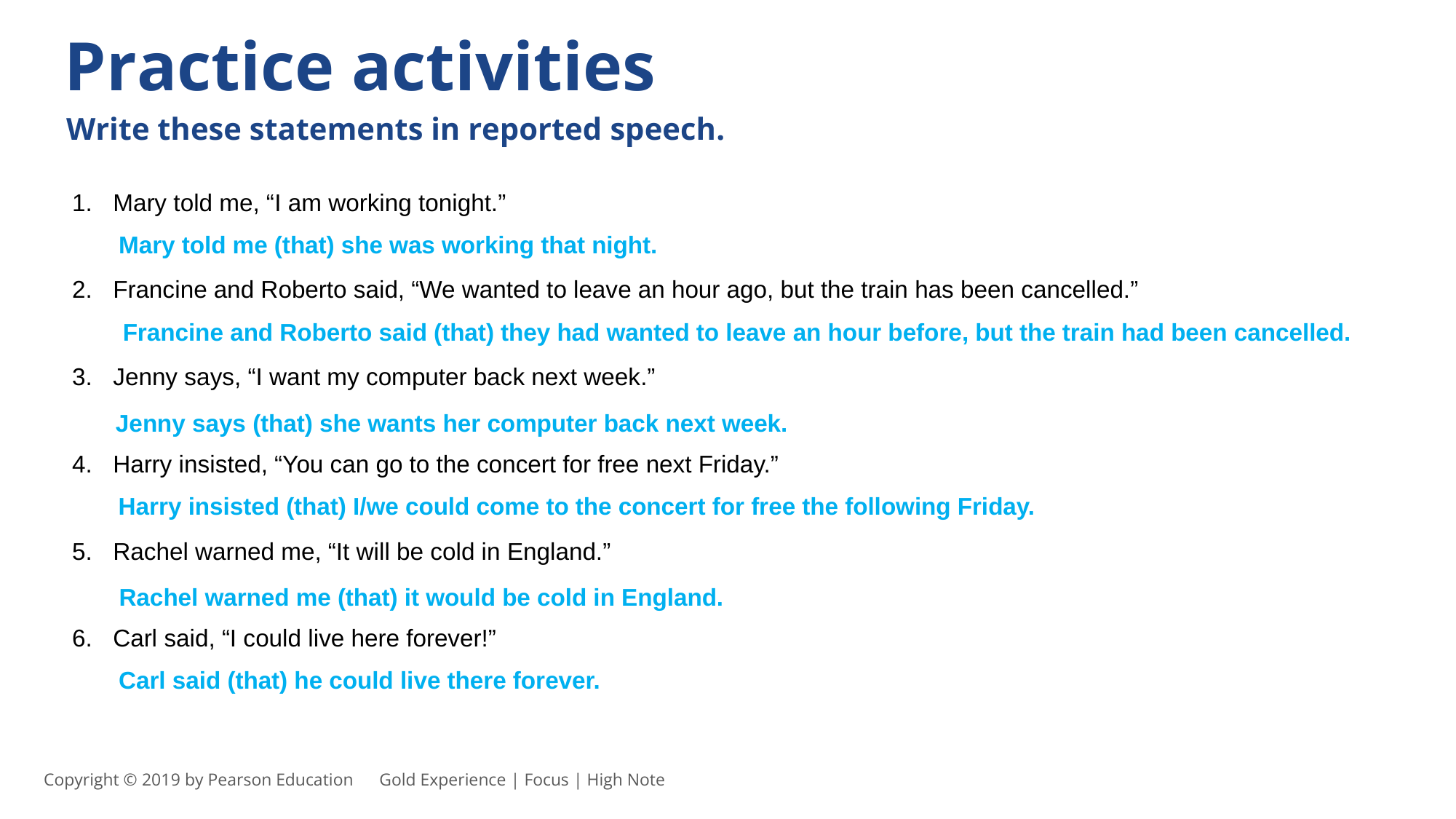

Practice activities
Write these statements in reported speech.

Mary told me, “I am working tonight.”

Francine and Roberto said, “We wanted to leave an hour ago, but the train has been cancelled.”

Jenny says, “I want my computer back next week.”

Harry insisted, “You can go to the concert for free next Friday.”

Rachel warned me, “It will be cold in England.”

Carl said, “I could live here forever!”
Mary told me (that) she was working that night.
Francine and Roberto said (that) they had wanted to leave an hour before, but the train had been cancelled.
Jenny says (that) she wants her computer back next week.
Harry insisted (that) I/we could come to the concert for free the following Friday.

Rachel warned me (that) it would be cold in England.
Carl said (that) he could live there forever.
Copyright © 2019 by Pearson Education      Gold Experience | Focus | High Note